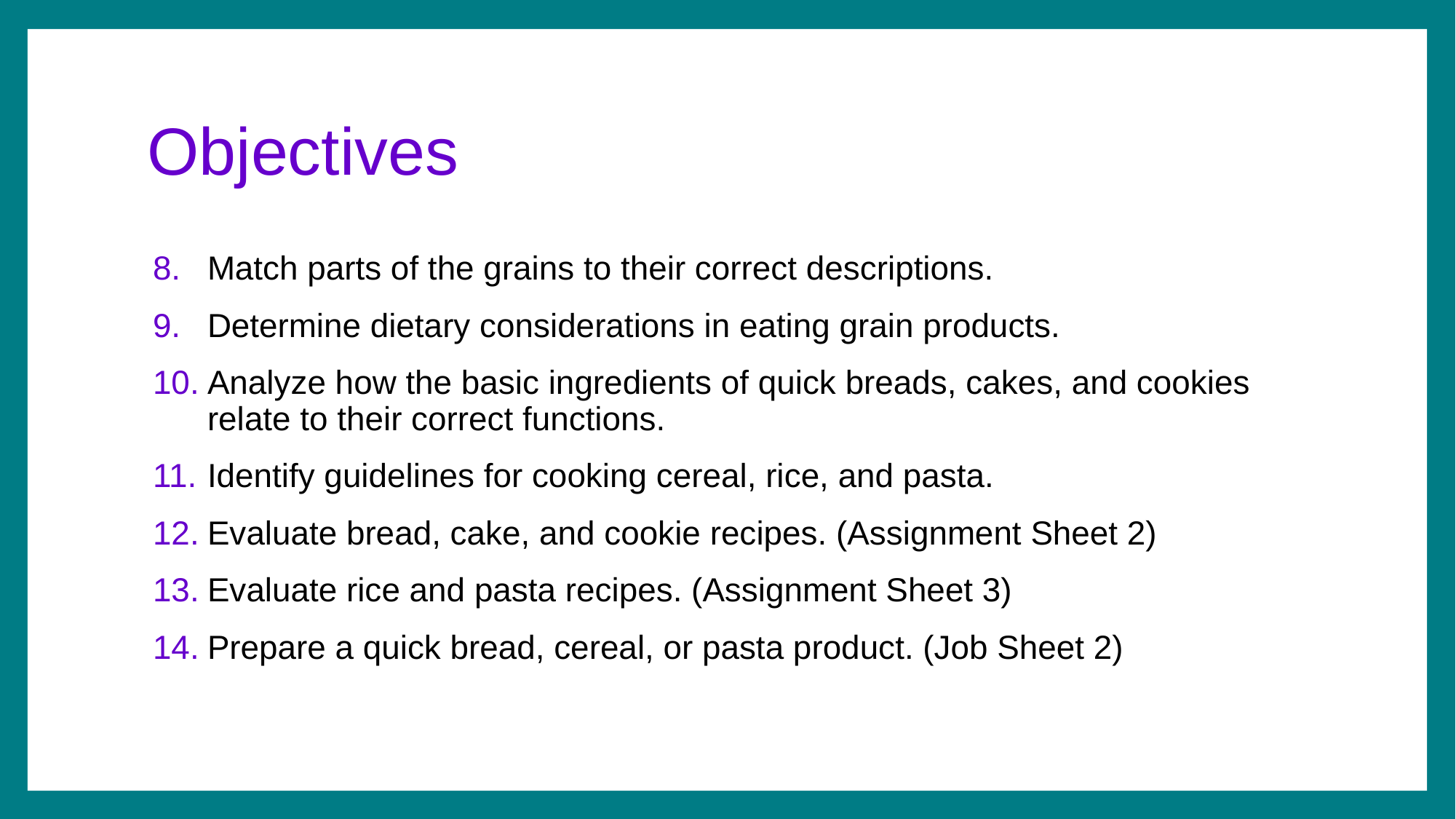

# Objectives
Match parts of the grains to their correct descriptions.
Determine dietary considerations in eating grain products.
Analyze how the basic ingredients of quick breads, cakes, and cookies relate to their correct functions.
Identify guidelines for cooking cereal, rice, and pasta.
Evaluate bread, cake, and cookie recipes. (Assignment Sheet 2)
Evaluate rice and pasta recipes. (Assignment Sheet 3)
Prepare a quick bread, cereal, or pasta product. (Job Sheet 2)